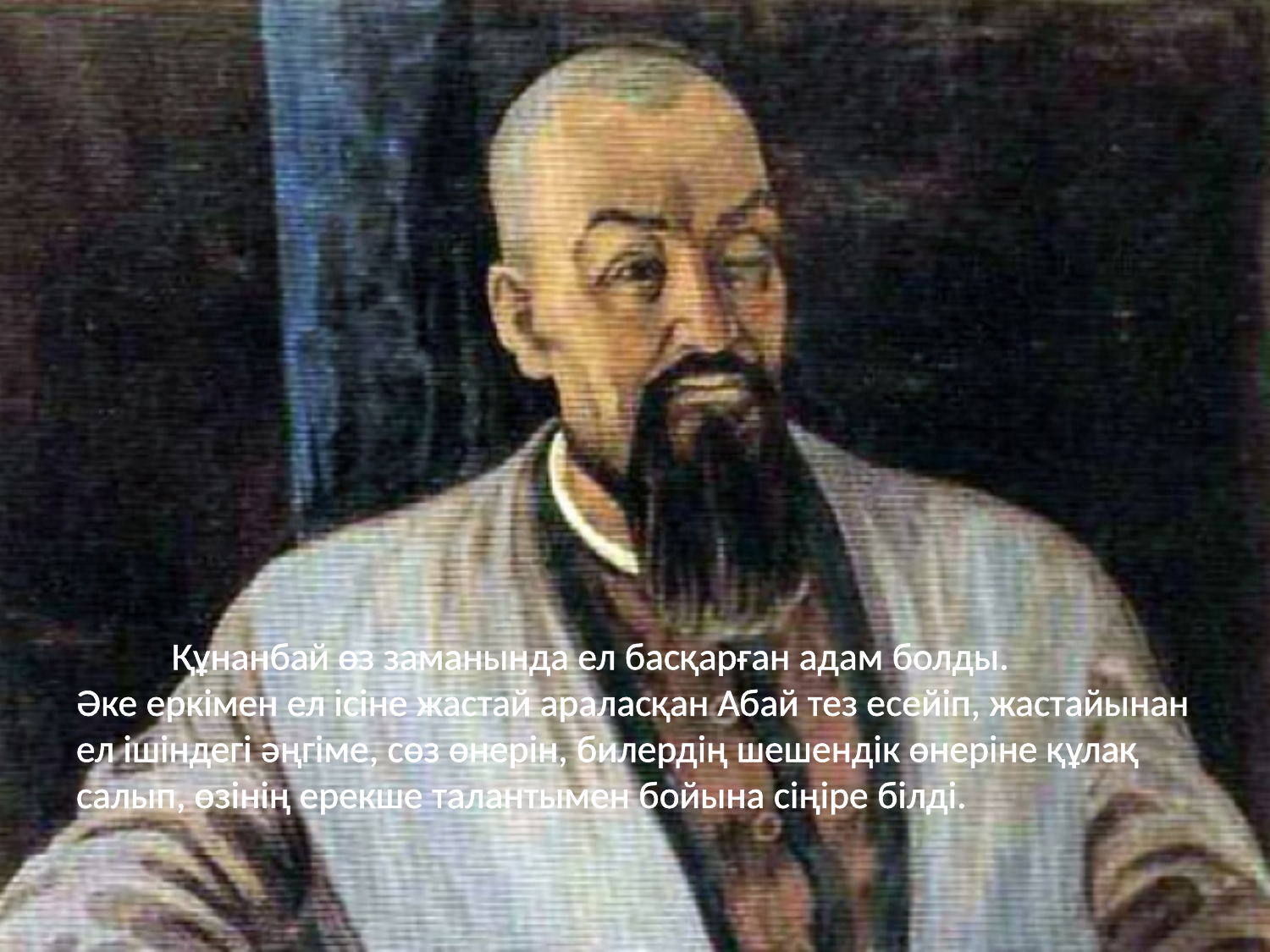

# Құнанбай өз заманында ел басқарған адам болды. Әке еркімен ел ісіне жастай араласқан Абай тез есейіп, жастайынан ел ішіндегі әңгіме, сөз өнерін, билердің шешендік өнеріне құлақ салып, өзінің ерекше талантымен бойына сіңіре білді.